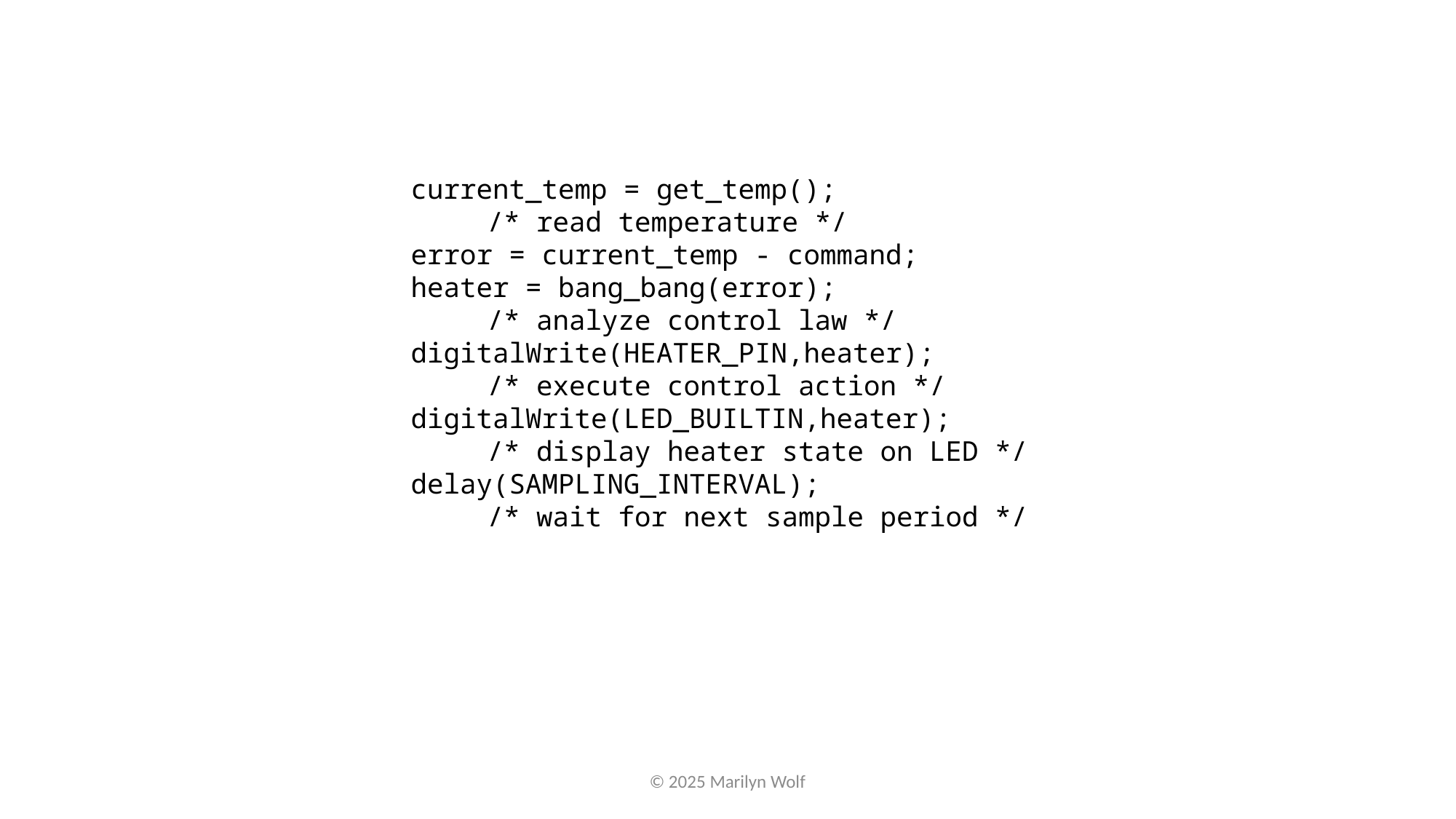

current_temp = get_temp();
	/* read temperature */
  error = current_temp - command;
  heater = bang_bang(error);
	/* analyze control law */
  digitalWrite(HEATER_PIN,heater);
	/* execute control action */
  digitalWrite(LED_BUILTIN,heater);
	/* display heater state on LED */
  delay(SAMPLING_INTERVAL);
	/* wait for next sample period */
© 2025 Marilyn Wolf